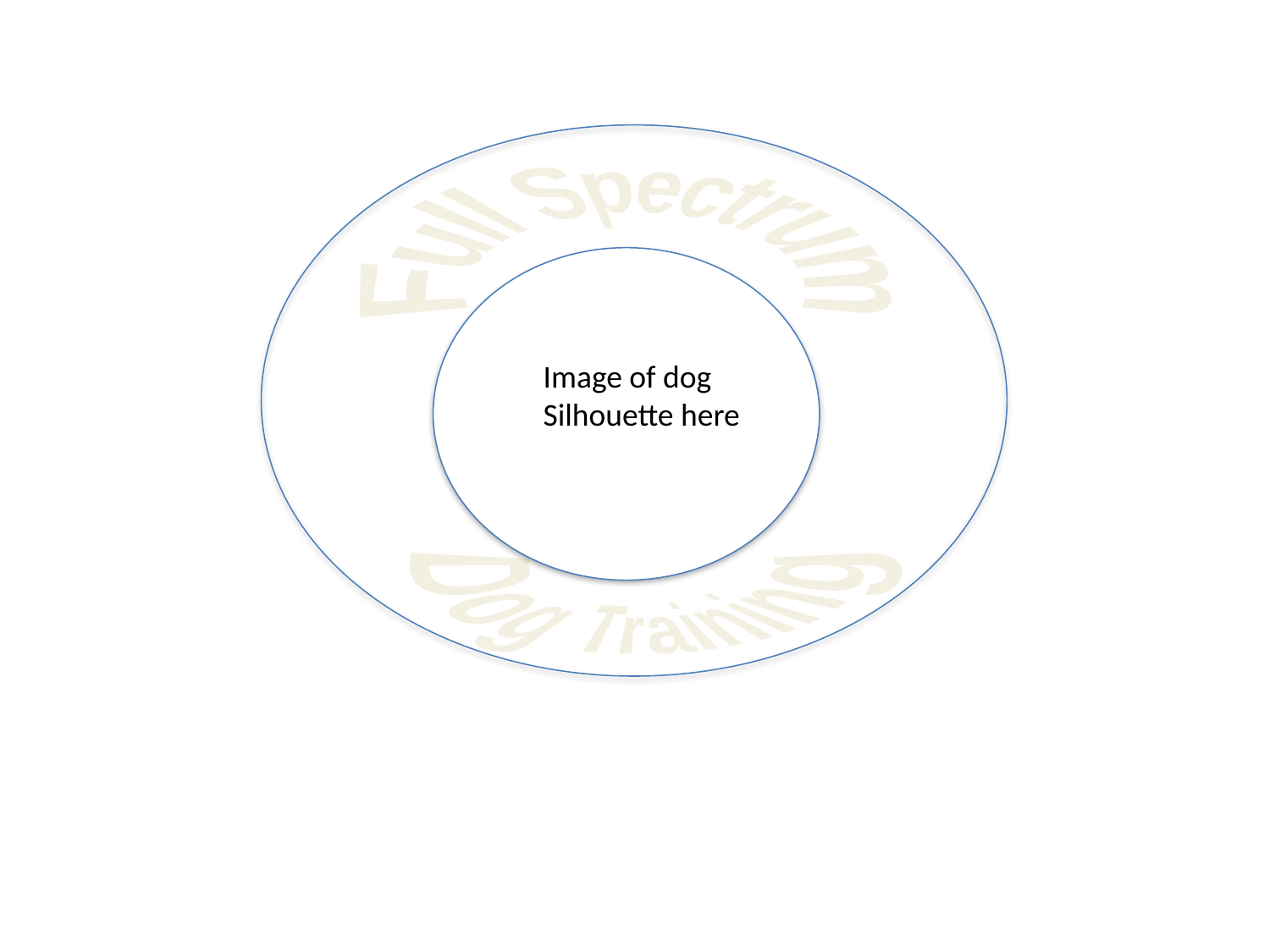

Full Spectrum
iiima
Image of dog
Silhouette here
Dog Training